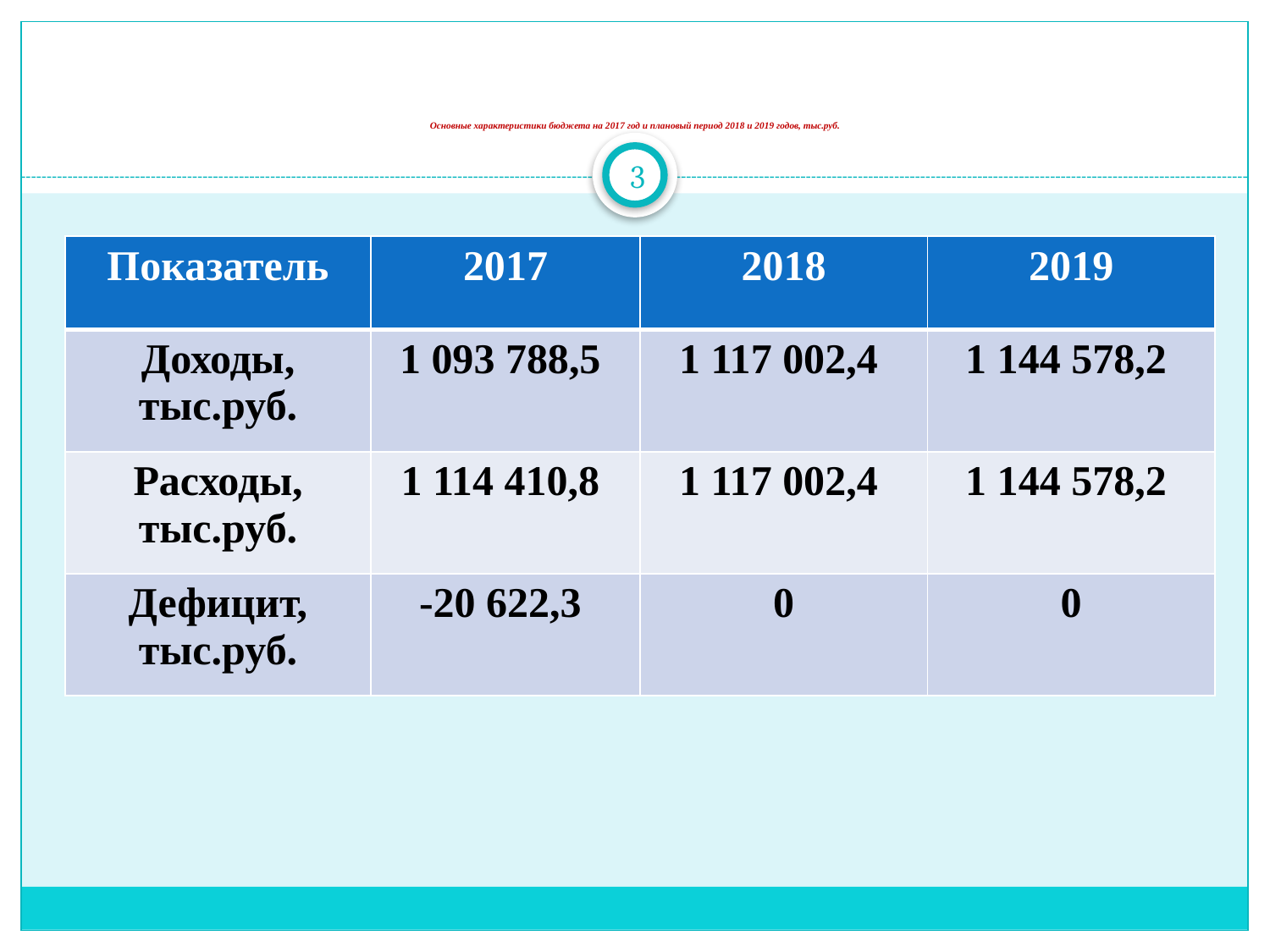

# Основные характеристики бюджета на 2017 год и плановый период 2018 и 2019 годов, тыс.руб.
3

| Показатель | 2017 | 2018 | 2019 |
| --- | --- | --- | --- |
| Доходы, тыс.руб. | 1 093 788,5 | 1 117 002,4 | 1 144 578,2 |
| Расходы, тыс.руб. | 1 114 410,8 | 1 117 002,4 | 1 144 578,2 |
| Дефицит, тыс.руб. | -20 622,3 | 0 | 0 |